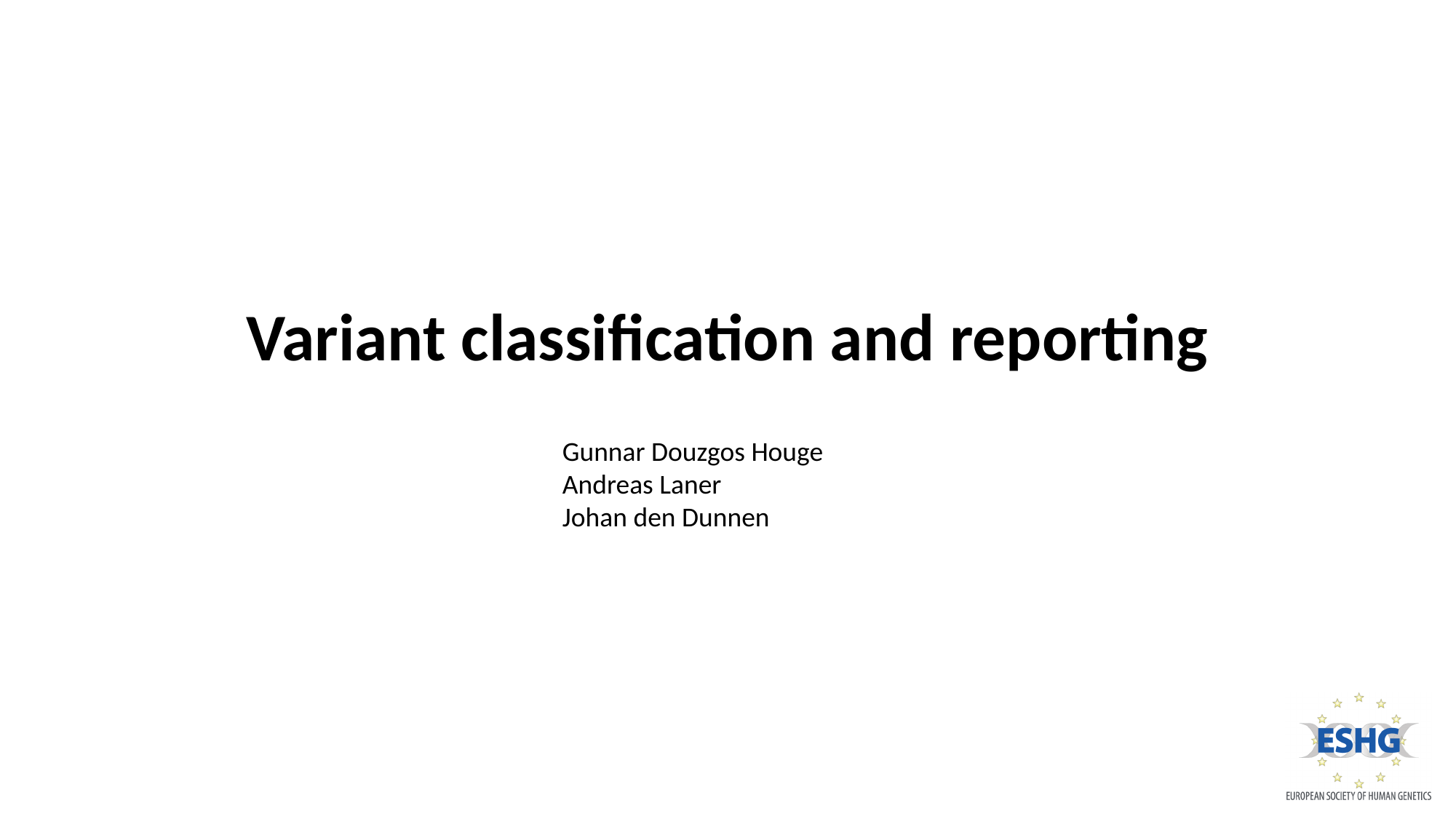

Variant classification and reporting
Gunnar Douzgos Houge
Andreas Laner
Johan den Dunnen